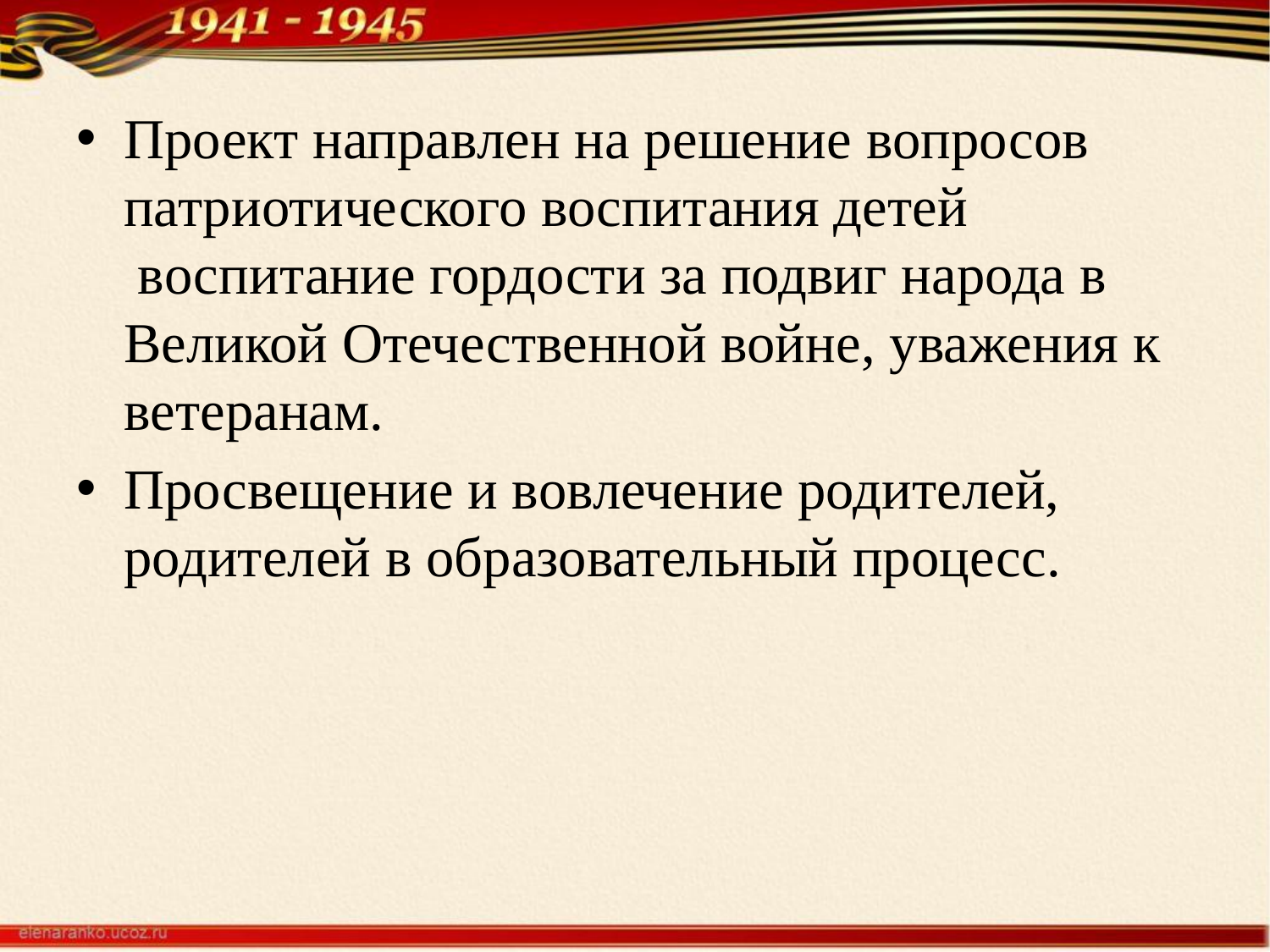

Проект направлен на решение вопросов патриотического воспитания детей
 воспитание гордости за подвиг народа в Великой Отечественной войне, уважения к ветеранам.
Просвещение и вовлечение родителей, родителей в образовательный процесс.